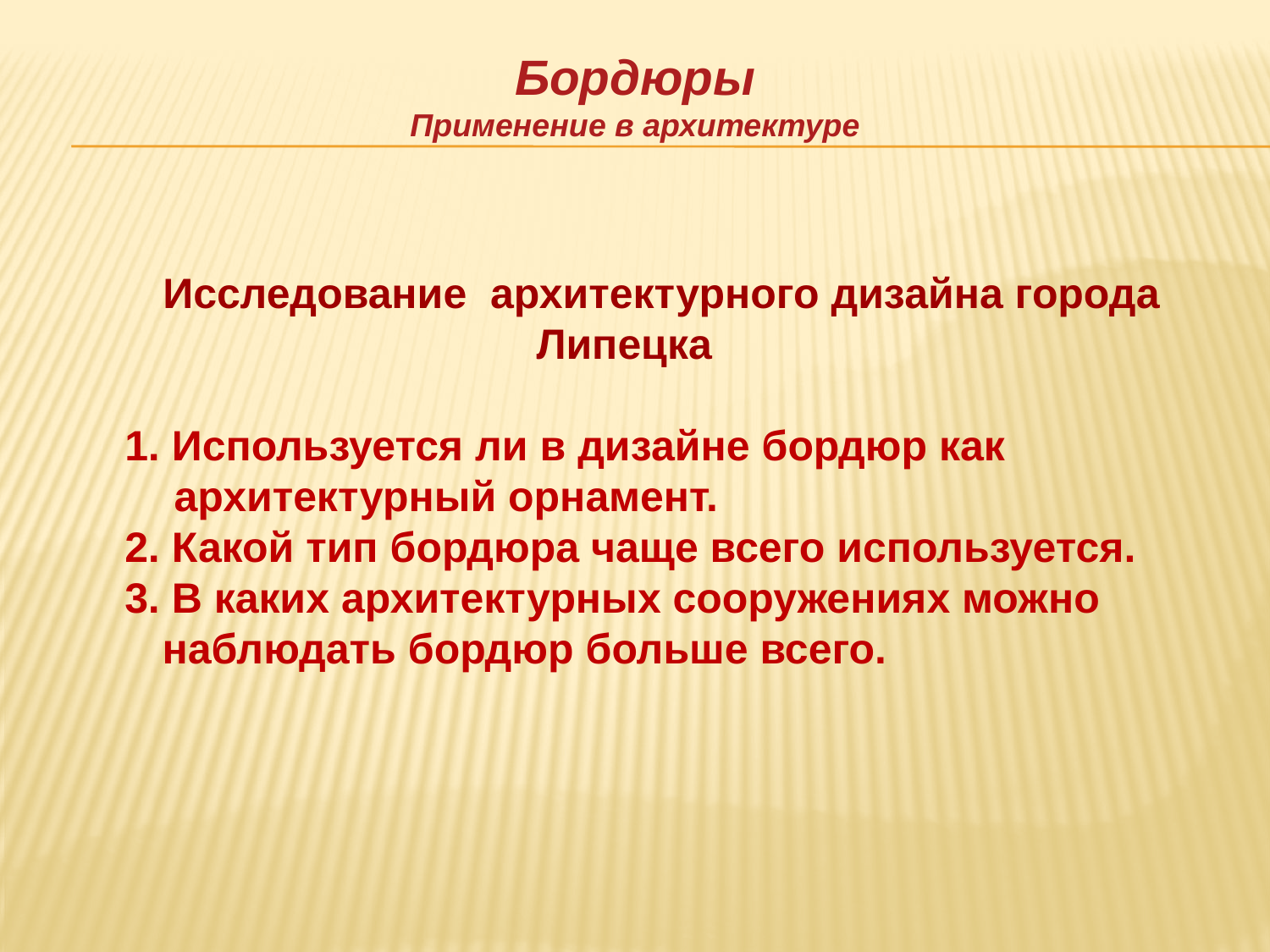

Бордюры
Применение в архитектуре

Исследование  архитектурного дизайна города Липецка

1. Используется ли в дизайне бордюр как     архитектурный орнамент.
2. Какой тип бордюра чаще всего используется.
3. В каких архитектурных сооружениях можно наблюдать бордюр больше всего.